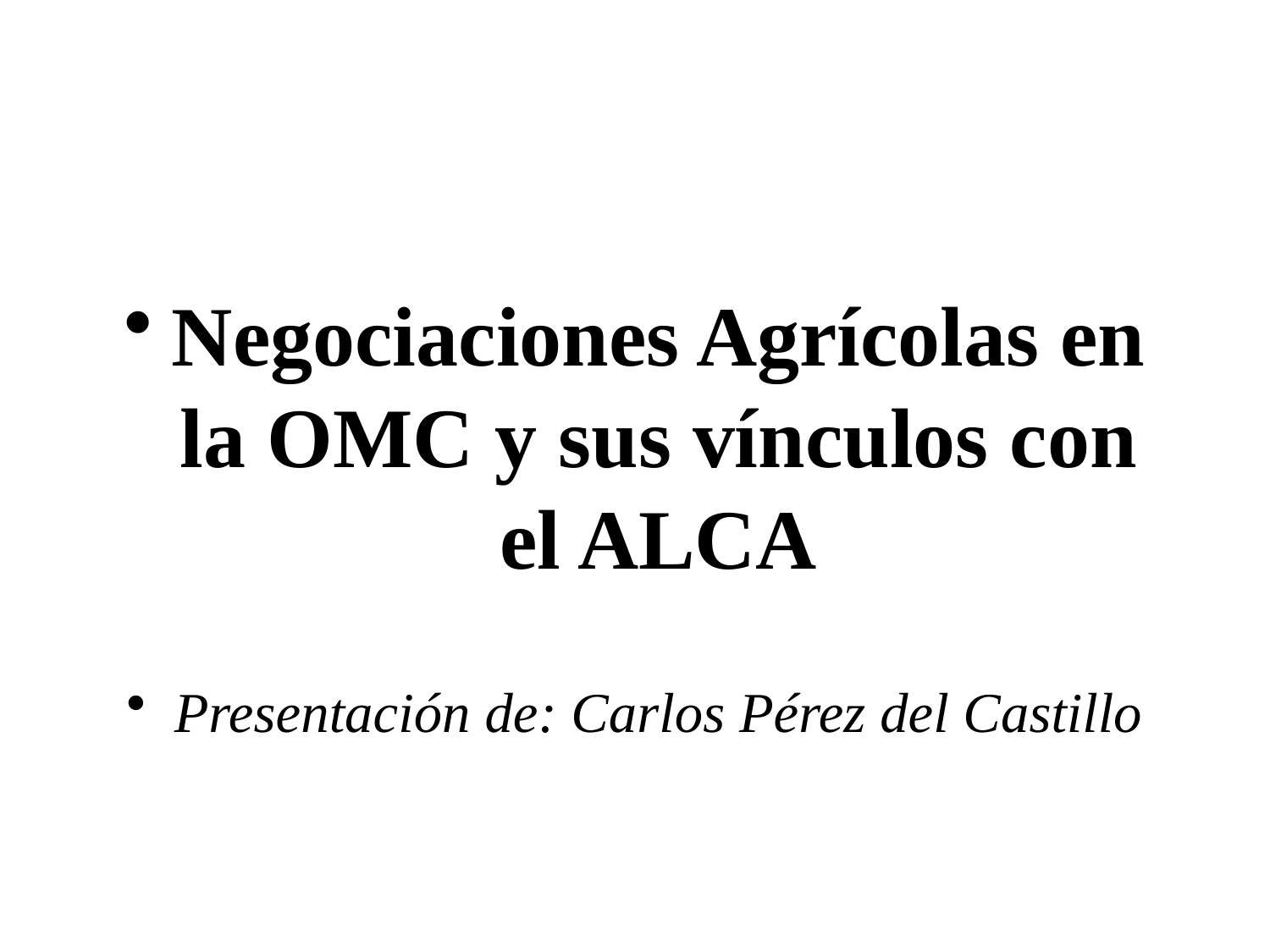

#
Negociaciones Agrícolas en la OMC y sus vínculos con el ALCA

Presentación de: Carlos Pérez del Castillo